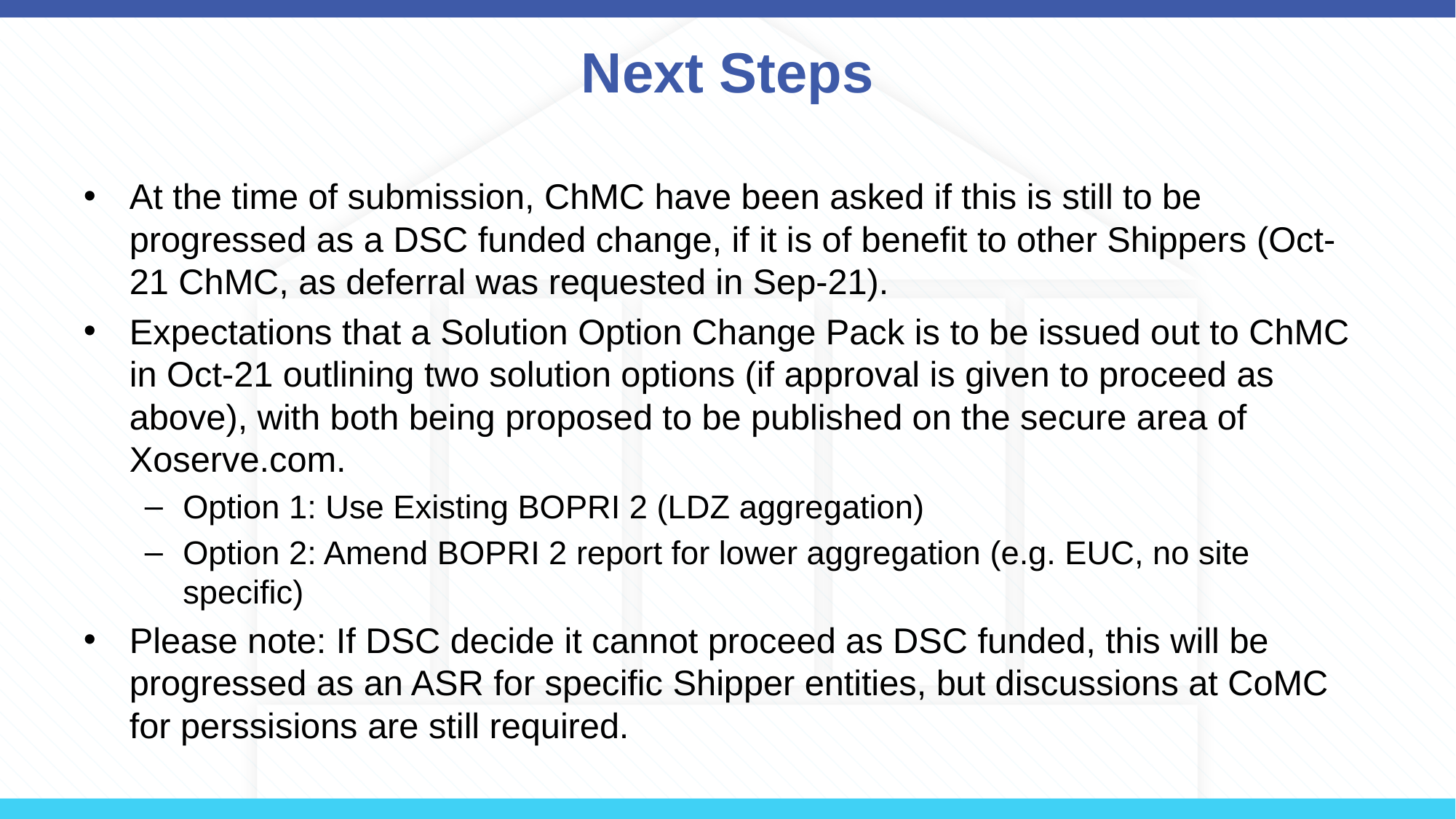

# Next Steps
At the time of submission, ChMC have been asked if this is still to be progressed as a DSC funded change, if it is of benefit to other Shippers (Oct-21 ChMC, as deferral was requested in Sep-21).
Expectations that a Solution Option Change Pack is to be issued out to ChMC in Oct-21 outlining two solution options (if approval is given to proceed as above), with both being proposed to be published on the secure area of Xoserve.com.
Option 1: Use Existing BOPRI 2 (LDZ aggregation)
Option 2: Amend BOPRI 2 report for lower aggregation (e.g. EUC, no site specific)
Please note: If DSC decide it cannot proceed as DSC funded, this will be progressed as an ASR for specific Shipper entities, but discussions at CoMC for perssisions are still required.